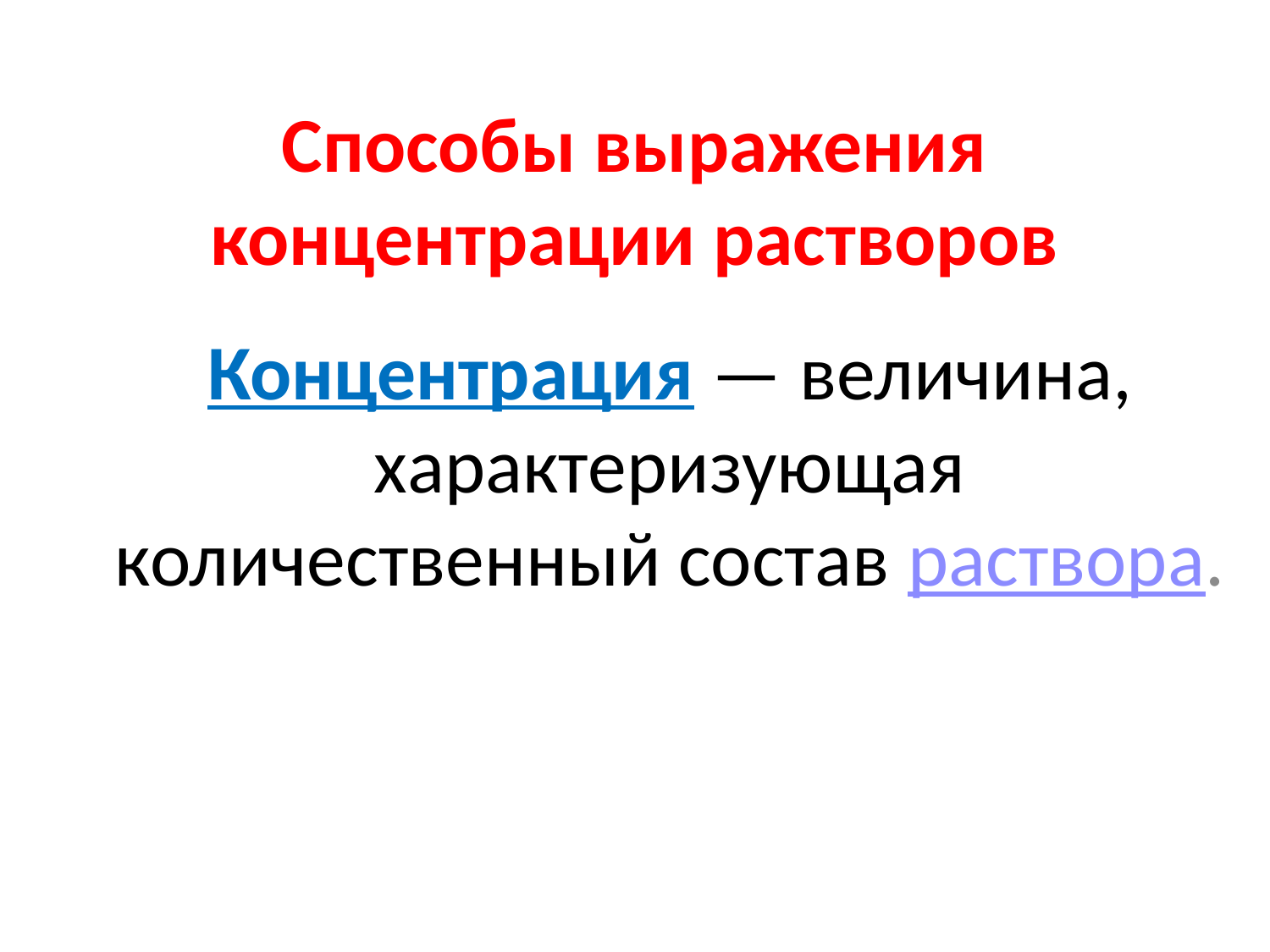

# Способы выражения концентрации растворов
Концентрация — величина, характеризующая количественный состав раствора.